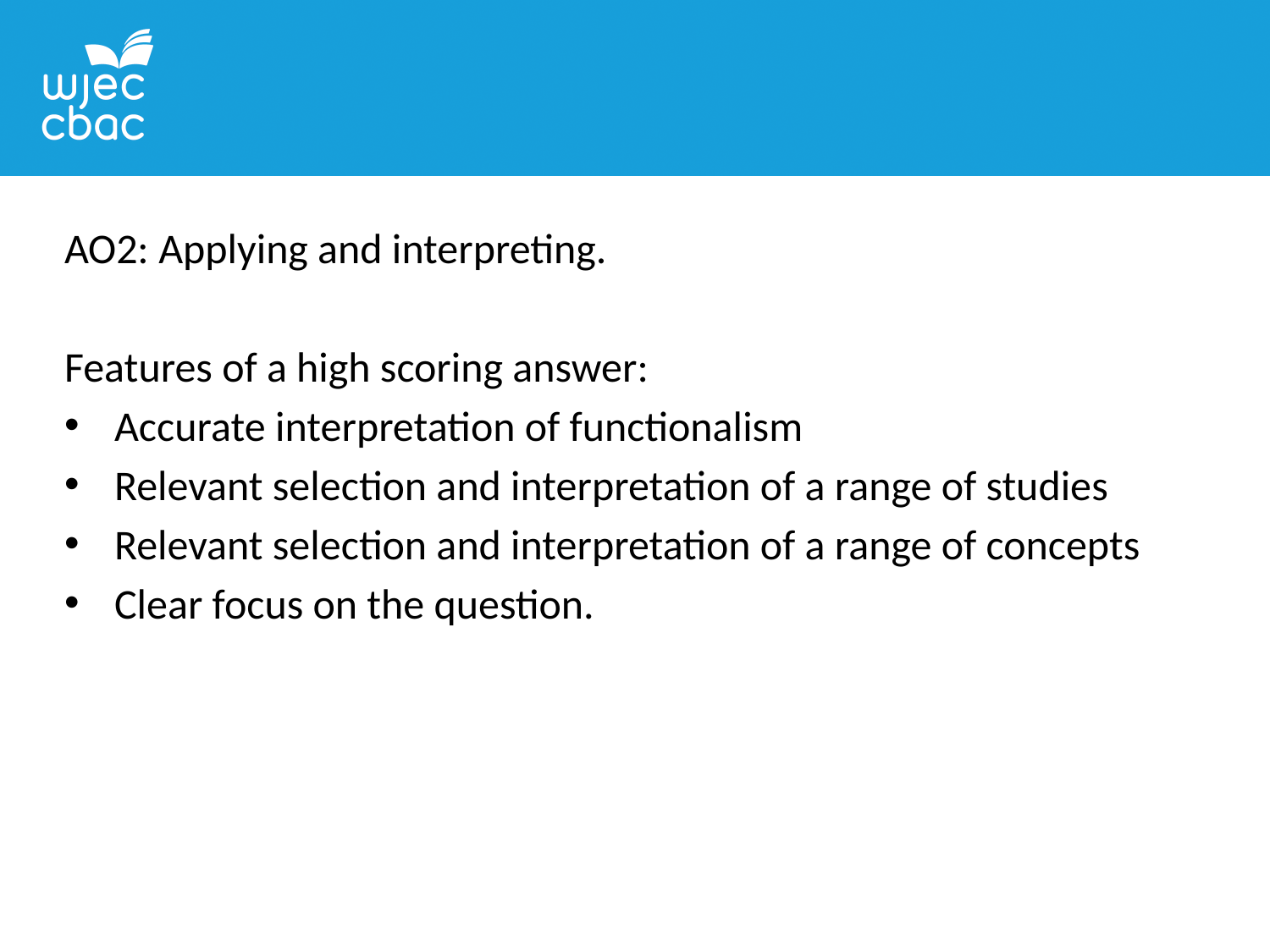

AO2: Applying and interpreting.

Features of a high scoring answer:
Accurate interpretation of functionalism
Relevant selection and interpretation of a range of studies
Relevant selection and interpretation of a range of concepts
Clear focus on the question.